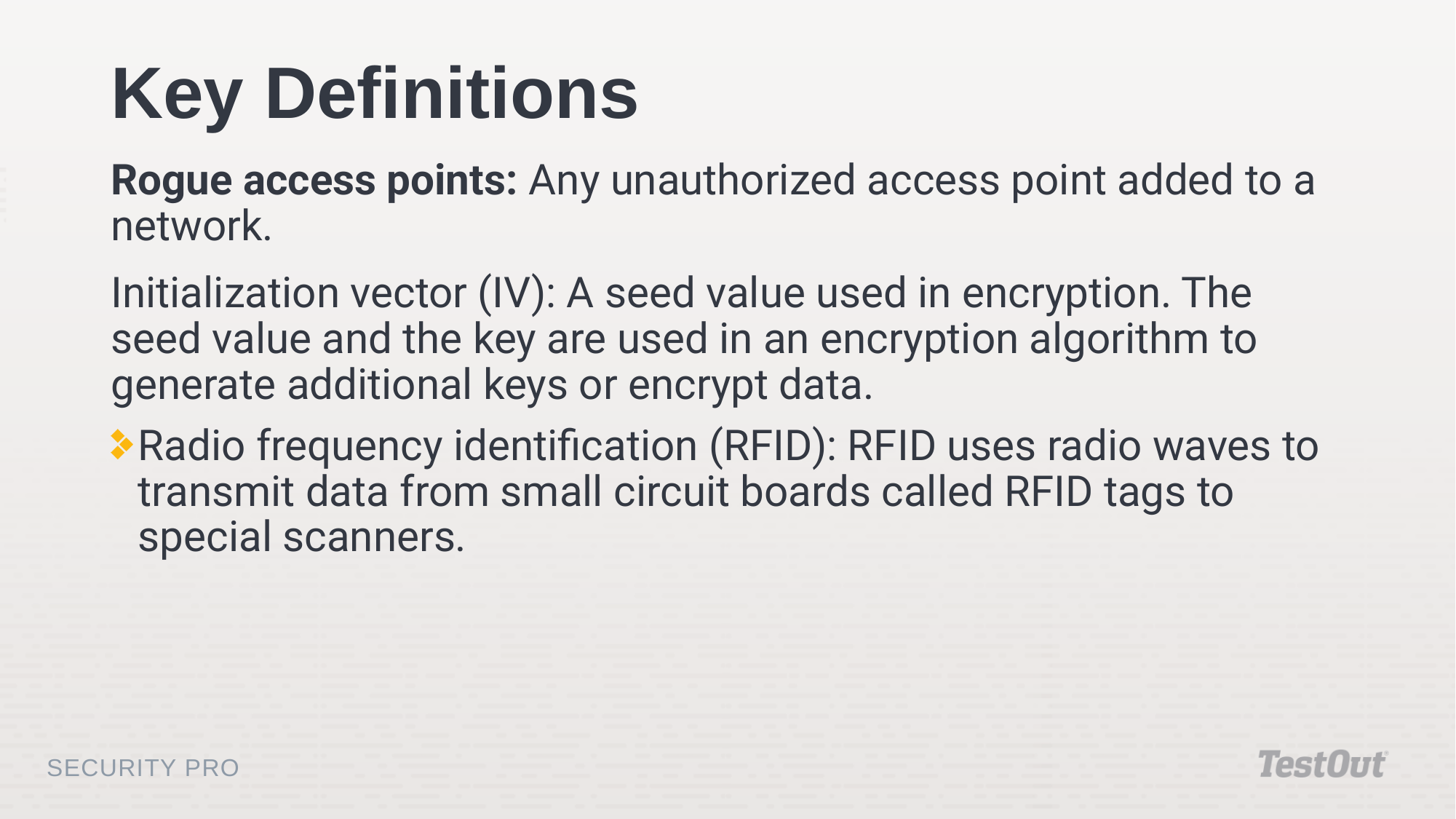

# Key Definitions
Rogue access points: Any unauthorized access point added to a network.
Initialization vector (IV): A seed value used in encryption. The seed value and the key are used in an encryption algorithm to generate additional keys or encrypt data.
Radio frequency identification (RFID): RFID uses radio waves to transmit data from small circuit boards called RFID tags to special scanners.
Security Pro